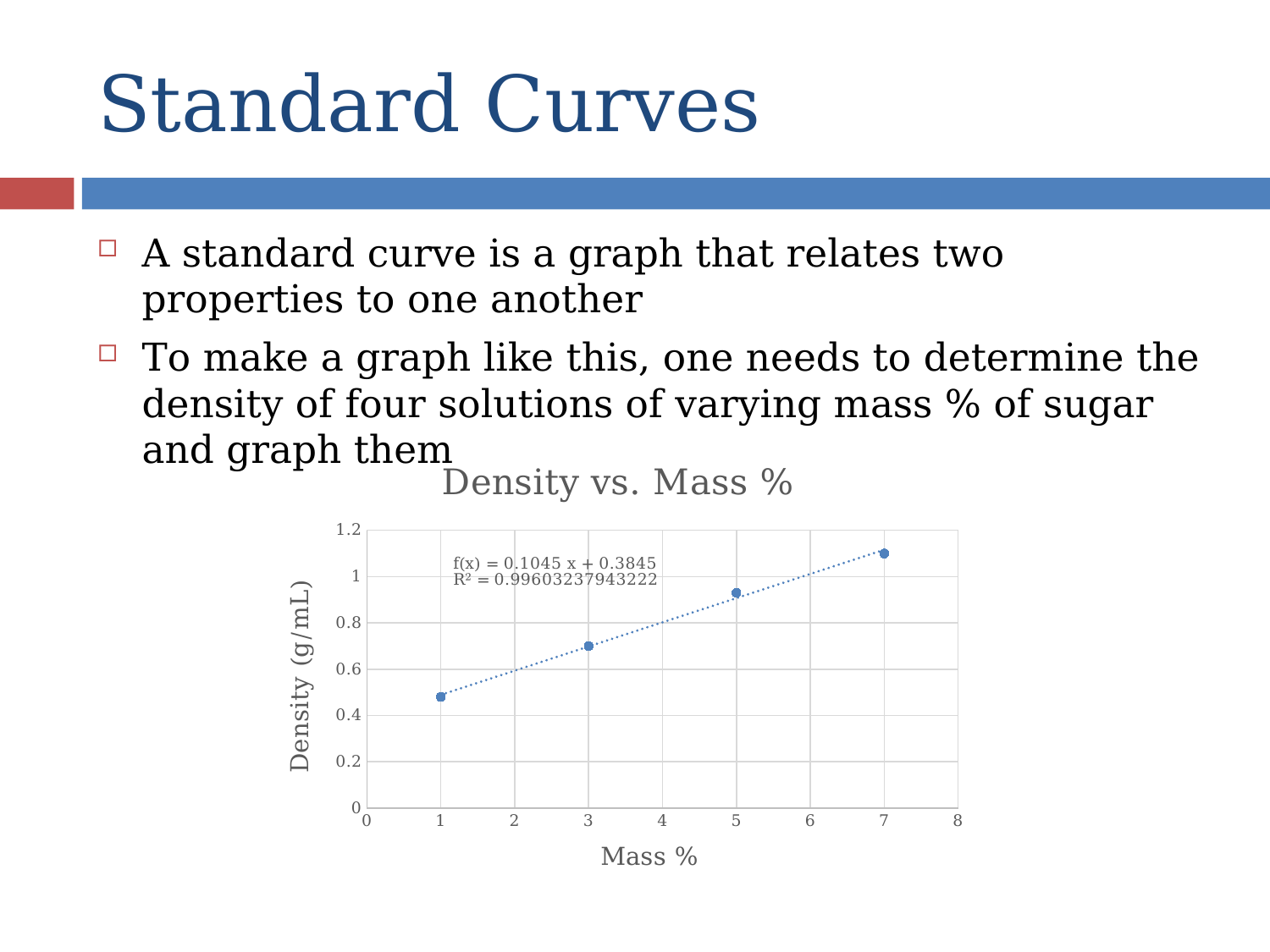

# Standard Curves
A standard curve is a graph that relates two properties to one another
To make a graph like this, one needs to determine the density of four solutions of varying mass % of sugar and graph them

### Chart: Density vs. Mass %

| Category | Density |
|---|---|